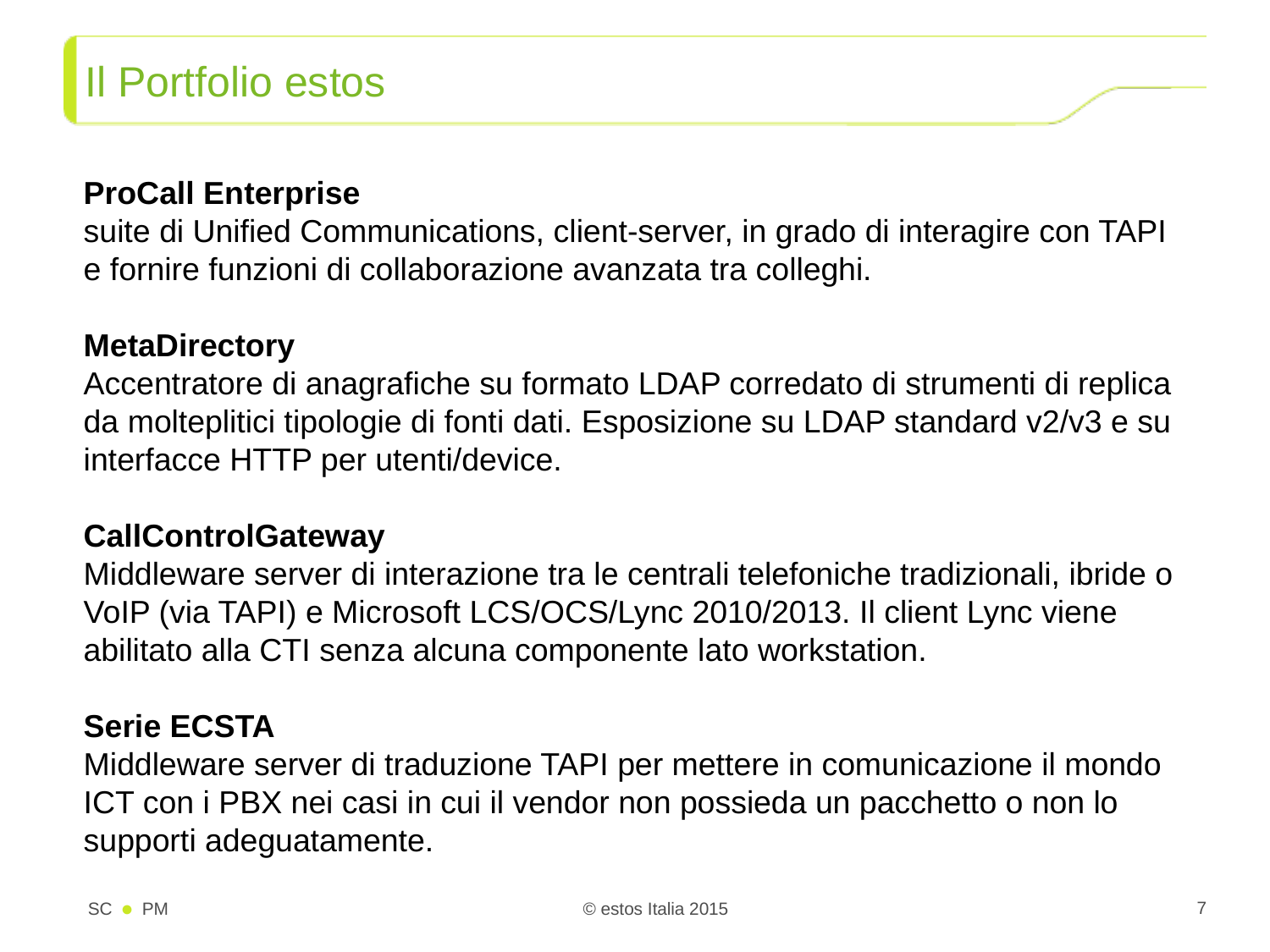

# Il Portfolio estos

ProCall Enterprise
suite di Unified Communications, client-server, in grado di interagire con TAPI e fornire funzioni di collaborazione avanzata tra colleghi.

MetaDirectory
Accentratore di anagrafiche su formato LDAP corredato di strumenti di replica da molteplitici tipologie di fonti dati. Esposizione su LDAP standard v2/v3 e su interfacce HTTP per utenti/device.

CallControlGateway
Middleware server di interazione tra le centrali telefoniche tradizionali, ibride o VoIP (via TAPI) e Microsoft LCS/OCS/Lync 2010/2013. Il client Lync viene abilitato alla CTI senza alcuna componente lato workstation.

Serie ECSTA
Middleware server di traduzione TAPI per mettere in comunicazione il mondo ICT con i PBX nei casi in cui il vendor non possieda un pacchetto o non lo supporti adeguatamente.
SC
PM
7